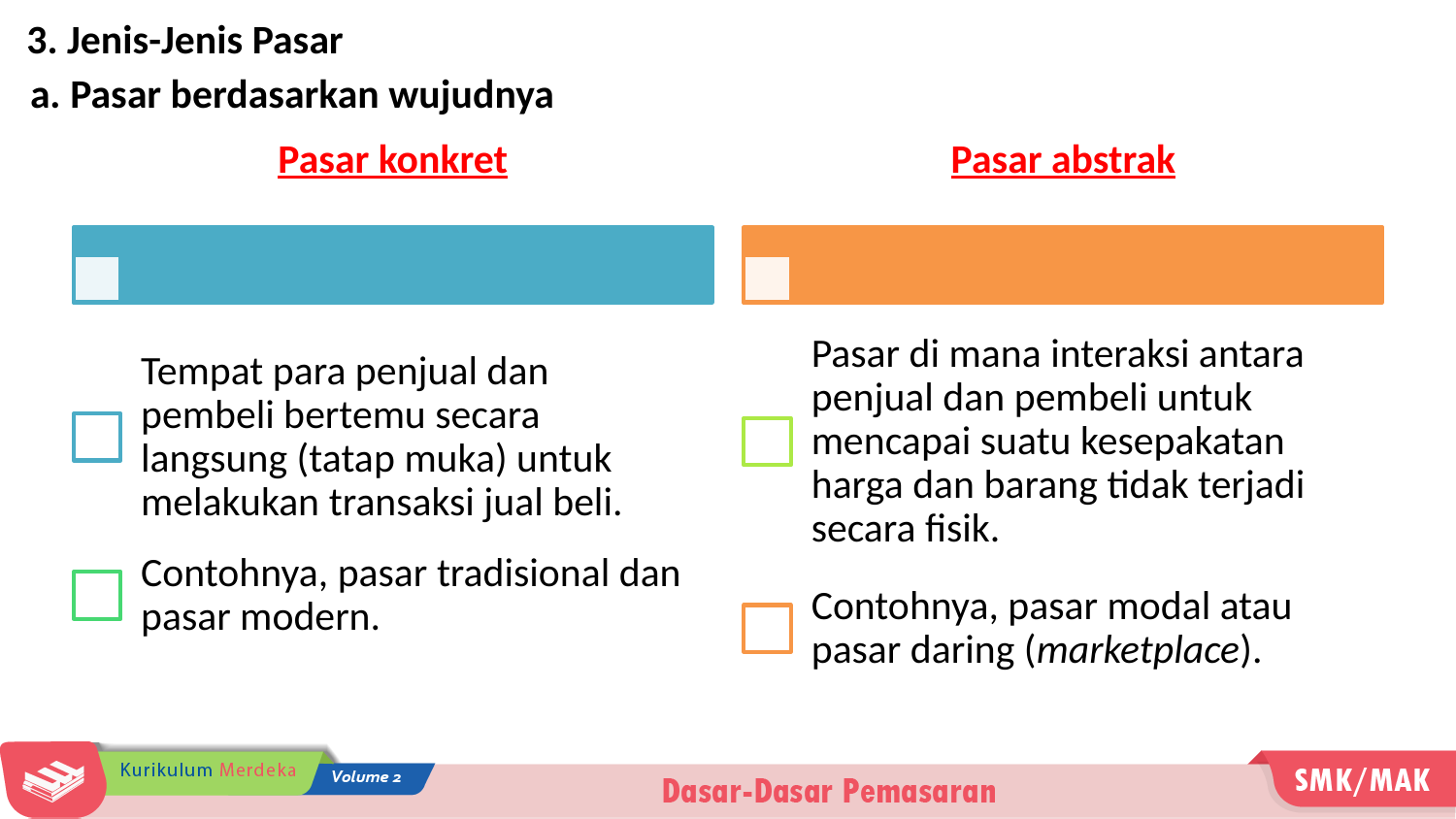

3. Jenis-Jenis Pasar
a. Pasar berdasarkan wujudnya
Pasar konkret
Tempat para penjual dan pembeli bertemu secara langsung (tatap muka) untuk melakukan transaksi jual beli.
Contohnya, pasar tradisional dan pasar modern.
Pasar abstrak
Pasar di mana interaksi antara penjual dan pembeli untuk mencapai suatu kesepakatan harga dan barang tidak terjadi secara fisik.
Contohnya, pasar modal atau pasar daring (marketplace).